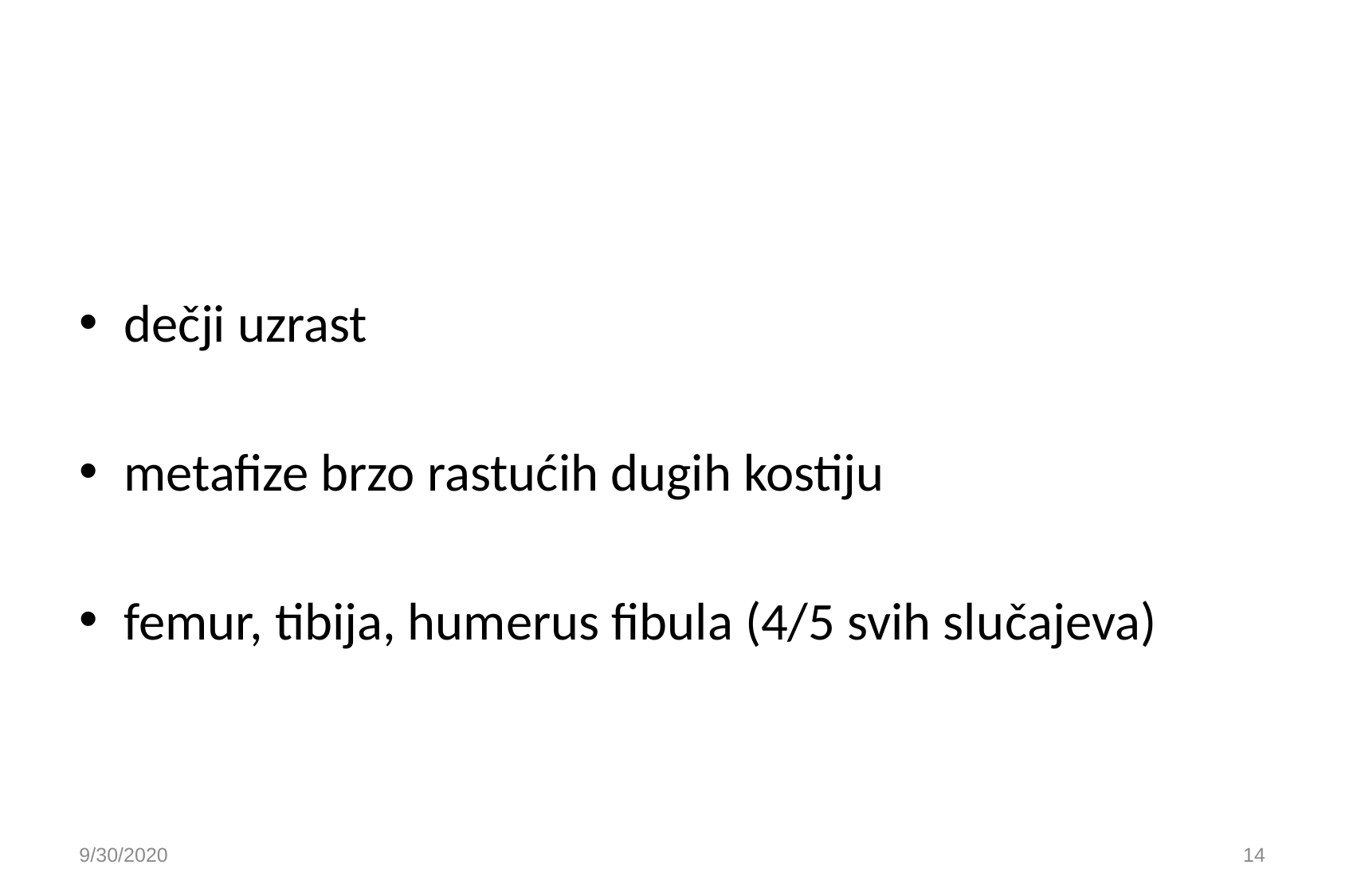

#

dečji uzrast

metafize brzo rastućih dugih kostiju

femur, tibija, humerus fibula (4/5 svih slučajeva)

9/30/2020
14